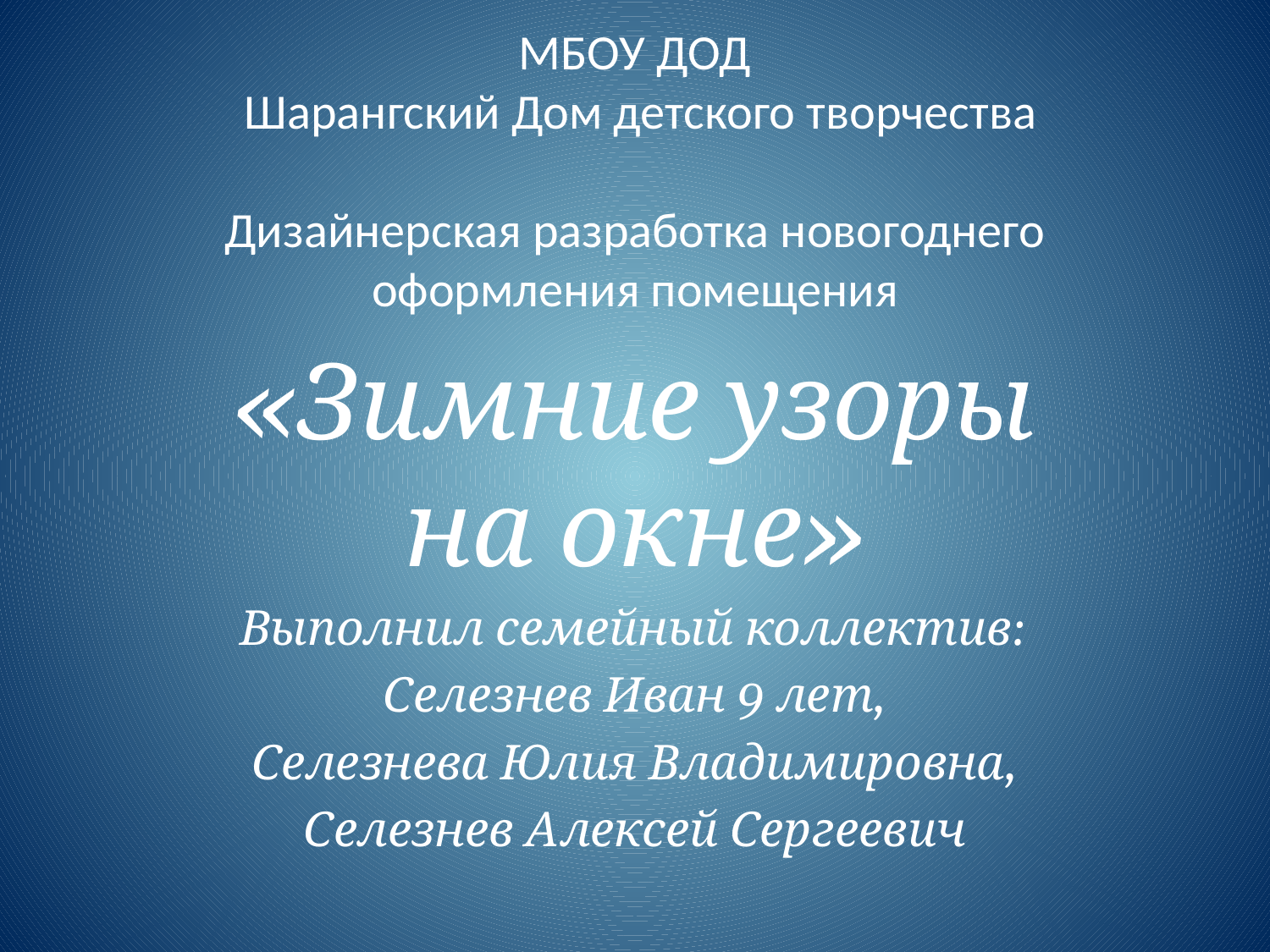

# МБОУ ДОД Шарангский Дом детского творчества Дизайнерская разработка новогоднего оформления помещения
«Зимние узоры на окне»
Выполнил семейный коллектив:
Селезнев Иван 9 лет,
Селезнева Юлия Владимировна,
Селезнев Алексей Сергеевич